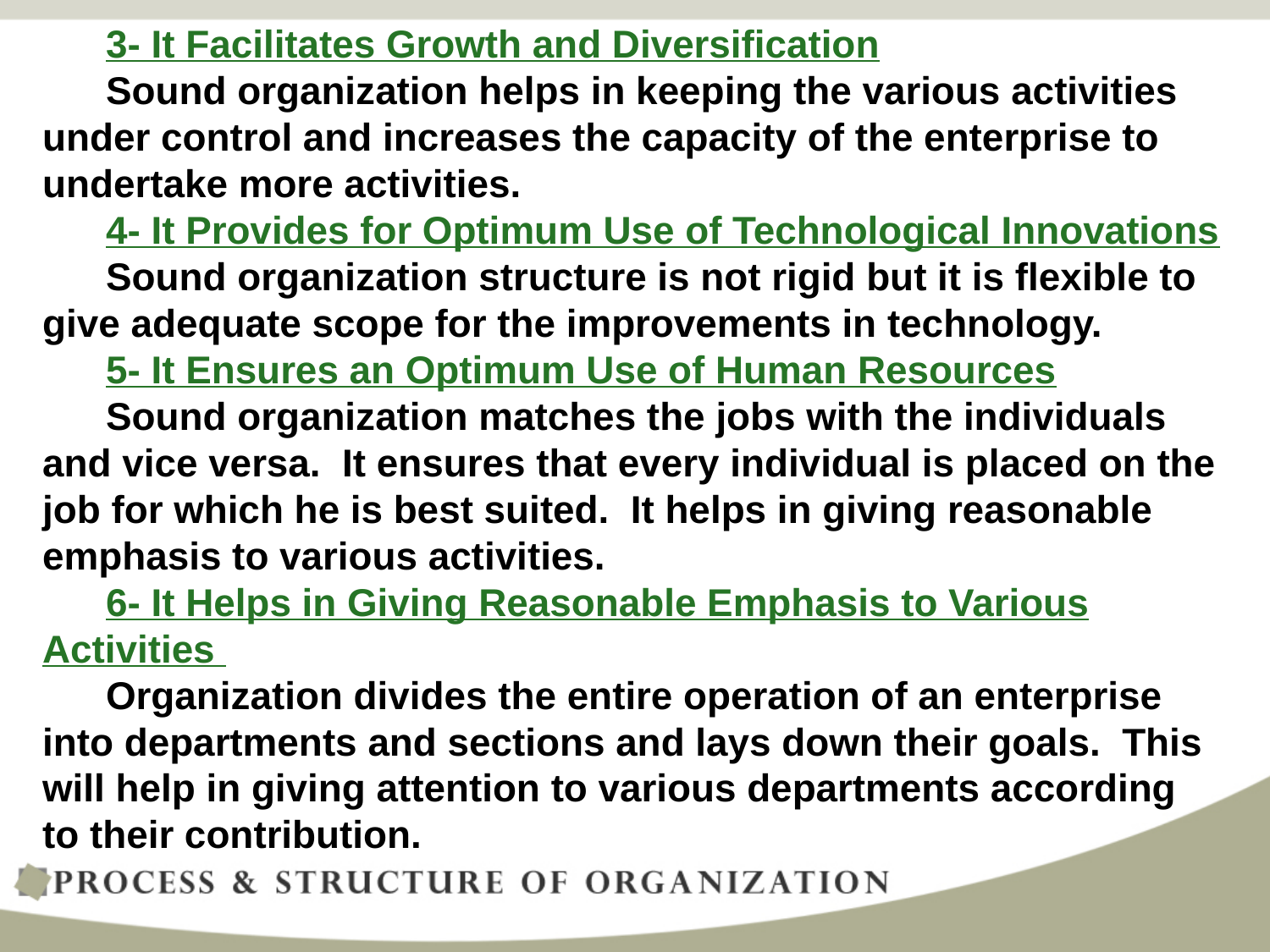

3- It Facilitates Growth and Diversification
Sound organization helps in keeping the various activities under control and increases the capacity of the enterprise to undertake more activities.
4- It Provides for Optimum Use of Technological Innovations
Sound organization structure is not rigid but it is flexible to give adequate scope for the improvements in technology.
5- It Ensures an Optimum Use of Human Resources
Sound organization matches the jobs with the individuals and vice versa.  It ensures that every individual is placed on the job for which he is best suited.  It helps in giving reasonable emphasis to various activities.
6- It Helps in Giving Reasonable Emphasis to Various Activities
Organization divides the entire operation of an enterprise into departments and sections and lays down their goals.  This will help in giving attention to various departments according to their contribution.